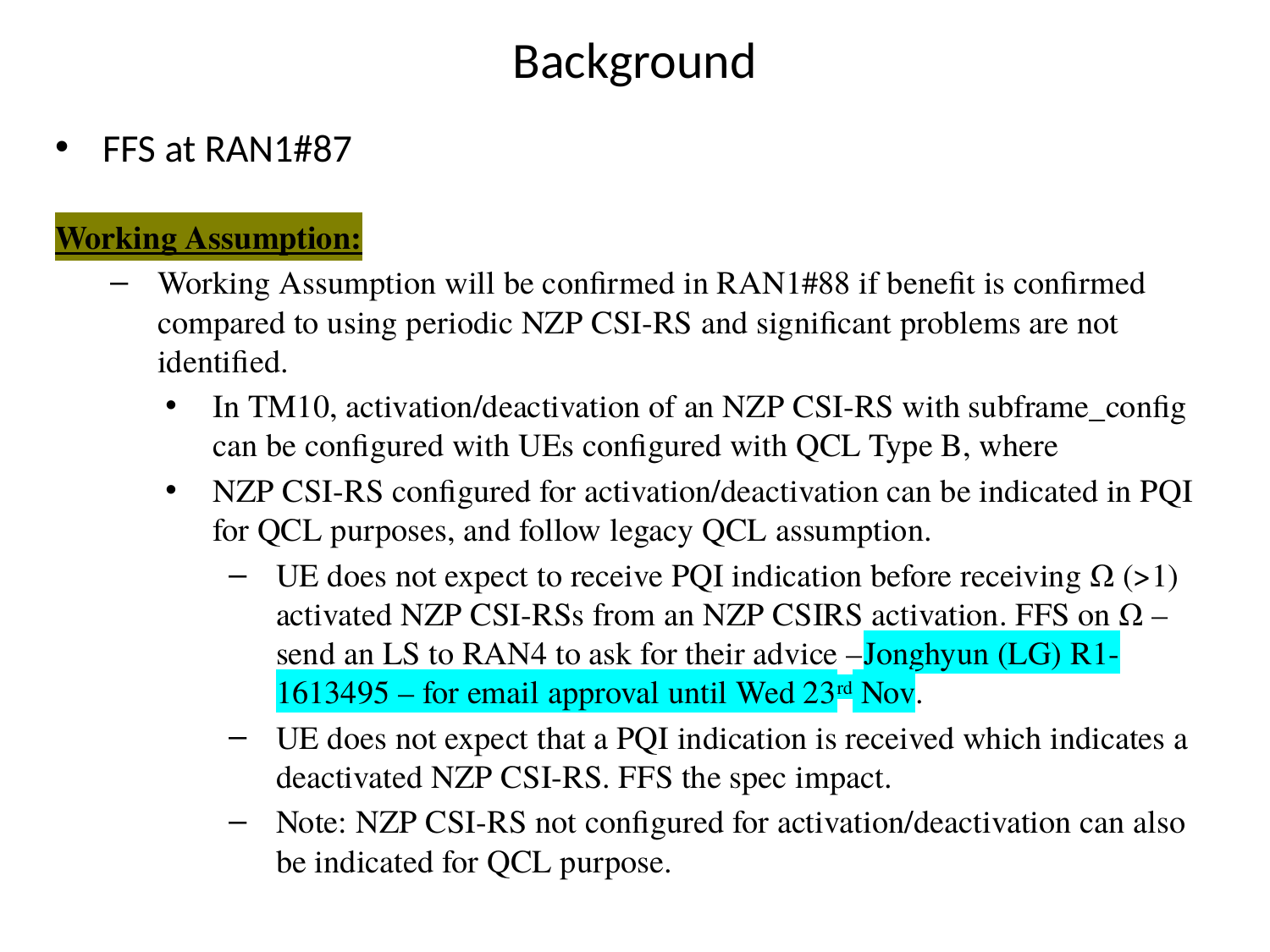

# Background
FFS at RAN1#87

Working Assumption:
Working Assumption will be confirmed in RAN1#88 if benefit is confirmed compared to using periodic NZP CSI-RS and significant problems are not identified.
In TM10, activation/deactivation of an NZP CSI-RS with subframe_config can be configured with UEs configured with QCL Type B, where
NZP CSI-RS configured for activation/deactivation can be indicated in PQI for QCL purposes, and follow legacy QCL assumption.
UE does not expect to receive PQI indication before receiving Ω (>1) activated NZP CSI-RSs from an NZP CSIRS activation. FFS on Ω – send an LS to RAN4 to ask for their advice –Jonghyun (LG) R1-1613495 – for email approval until Wed 23rd Nov.
UE does not expect that a PQI indication is received which indicates a deactivated NZP CSI-RS. FFS the spec impact.
Note: NZP CSI-RS not configured for activation/deactivation can also be indicated for QCL purpose.